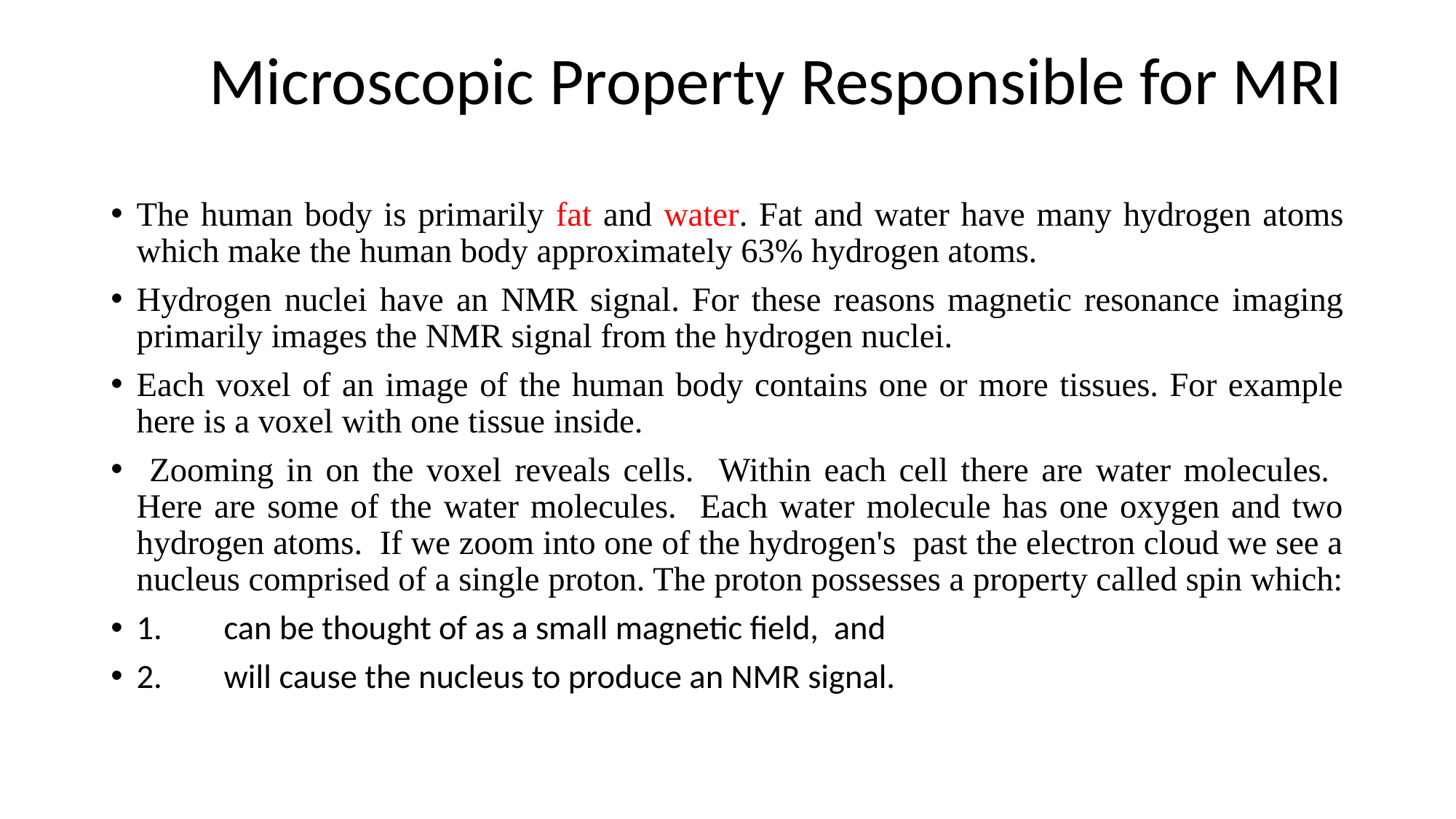

# Microscopic Property Responsible for MRI
The human body is primarily fat and water. Fat and water have many hydrogen atoms which make the human body approximately 63% hydrogen atoms.
Hydrogen nuclei have an NMR signal. For these reasons magnetic resonance imaging primarily images the NMR signal from the hydrogen nuclei.
Each voxel of an image of the human body contains one or more tissues. For example here is a voxel with one tissue inside.
 Zooming in on the voxel reveals cells.  Within each cell there are water molecules.  Here are some of the water molecules.  Each water molecule has one oxygen and two hydrogen atoms.  If we zoom into one of the hydrogen's  past the electron cloud we see a nucleus comprised of a single proton. The proton possesses a property called spin which:
1.	can be thought of as a small magnetic field,  and
2.	will cause the nucleus to produce an NMR signal.